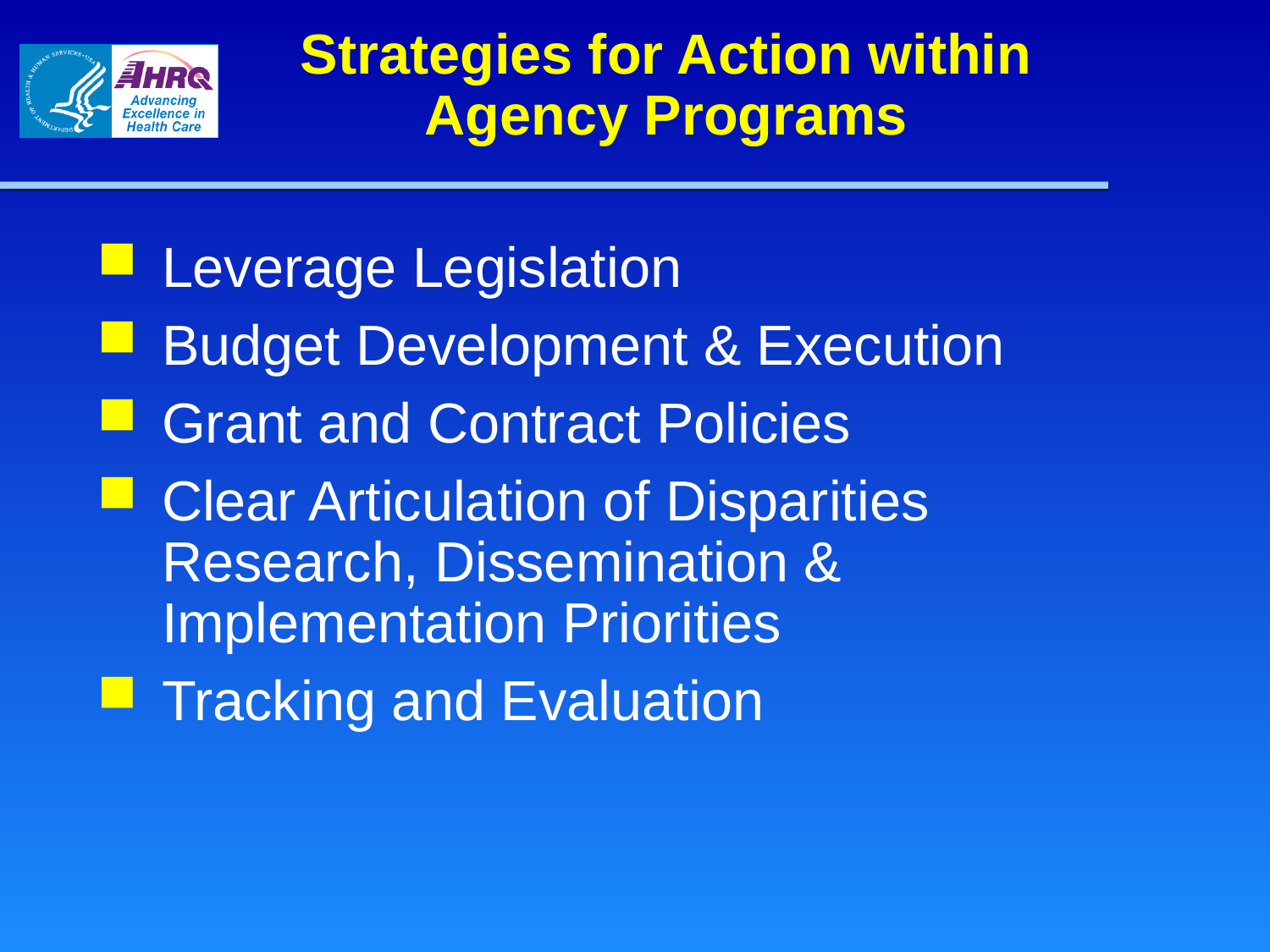

# Strategies for Action within Agency Programs
Leverage Legislation
Budget Development & Execution
Grant and Contract Policies
Clear Articulation of Disparities Research, Dissemination & Implementation Priorities
Tracking and Evaluation